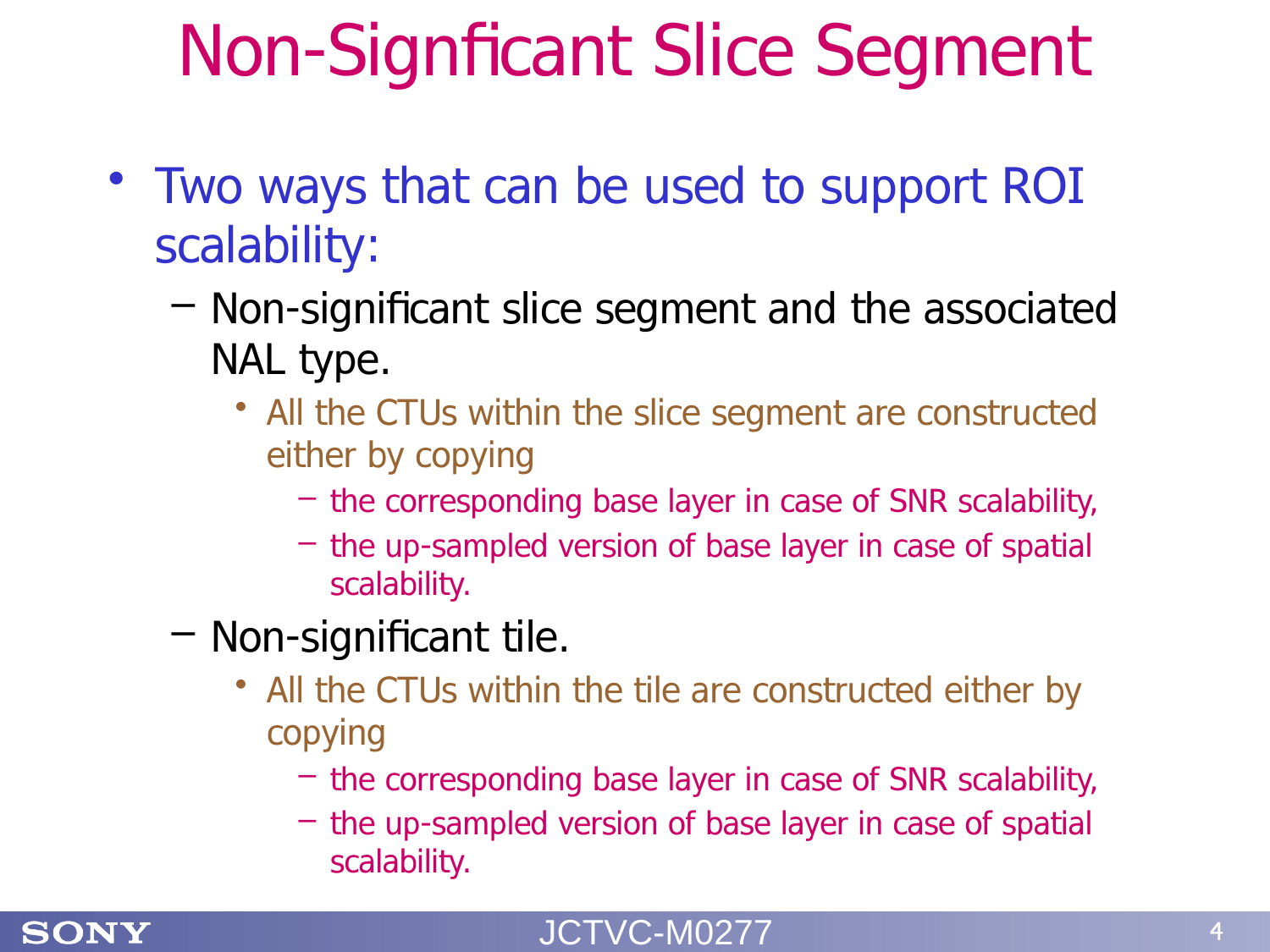

# Non-Signficant Slice Segment
Two ways that can be used to support ROI scalability:
Non-significant slice segment and the associated NAL type.
All the CTUs within the slice segment are constructed either by copying
the corresponding base layer in case of SNR scalability,
the up-sampled version of base layer in case of spatial scalability.
Non-significant tile.
All the CTUs within the tile are constructed either by copying
the corresponding base layer in case of SNR scalability,
the up-sampled version of base layer in case of spatial scalability.

JCTVC-M0277
4